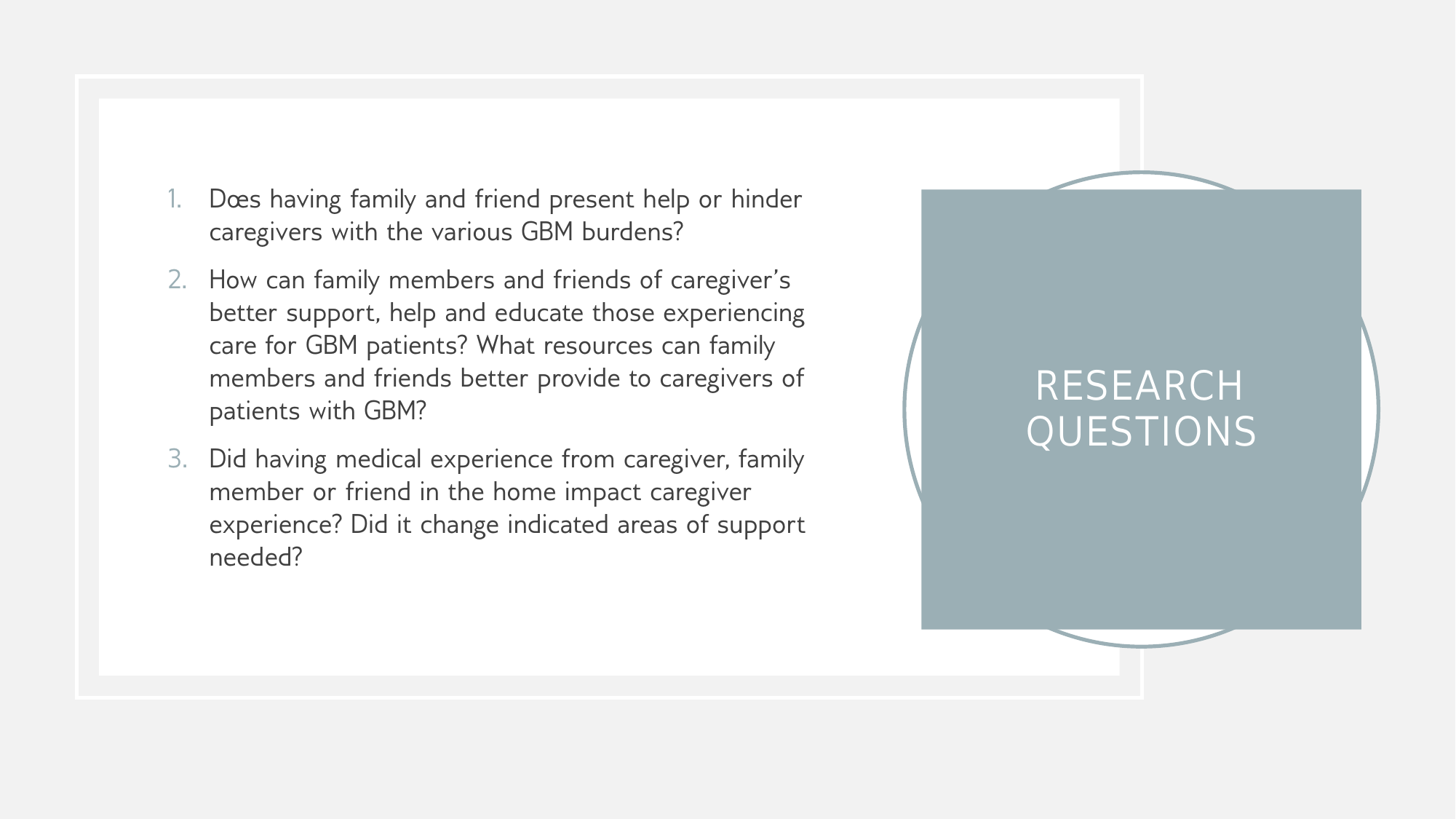

Does having family and friend present help or hinder caregivers with the various GBM burdens?
How can family members and friends of caregiver’s better support, help and educate those experiencing care for GBM patients? What resources can family members and friends better provide to caregivers of patients with GBM?
Did having medical experience from caregiver, family member or friend in the home impact caregiver experience? Did it change indicated areas of support needed?

# Research Questions